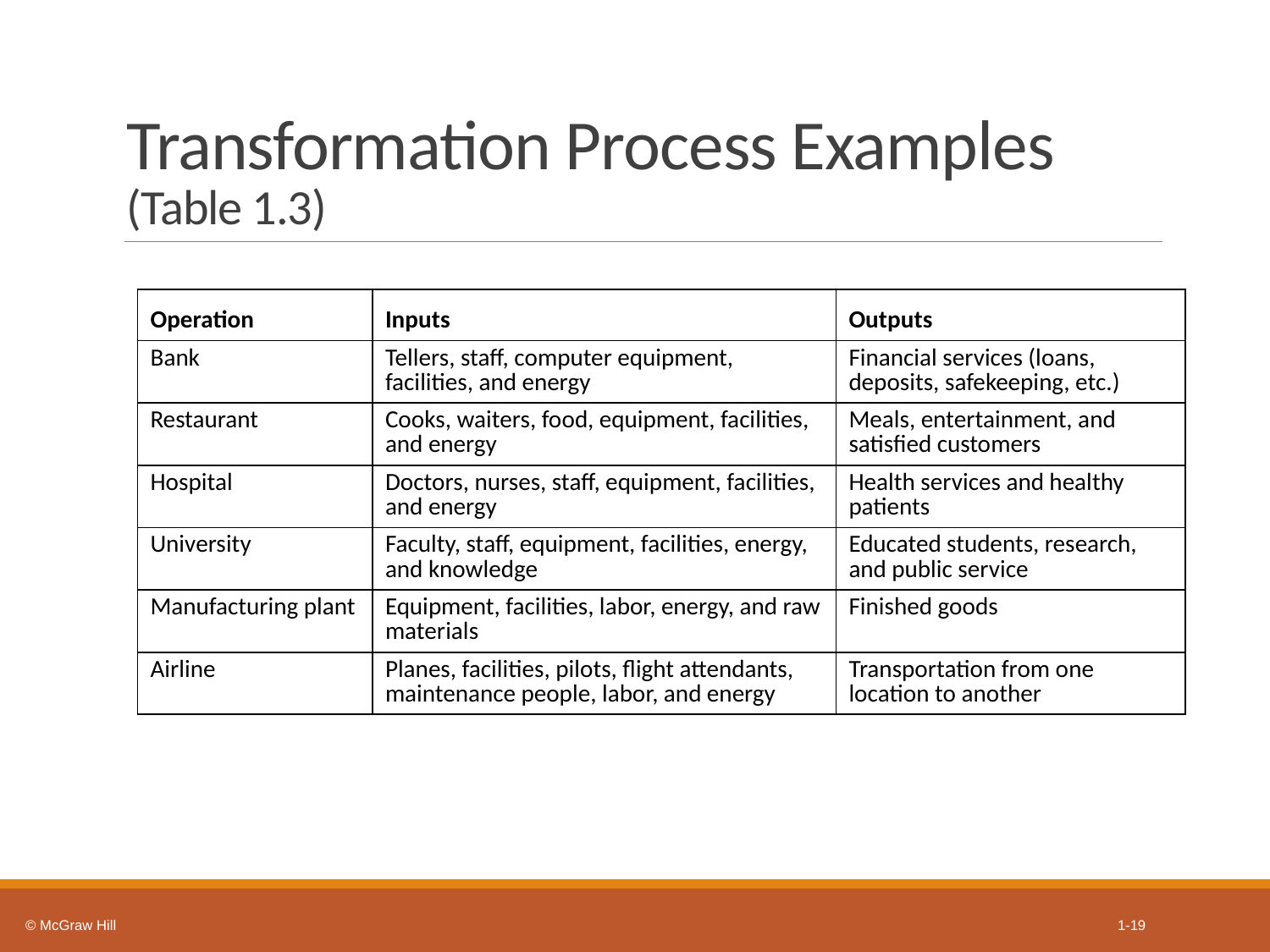

# Transformation Process Examples (Table 1.3)
| Operation | Inputs | Outputs |
| --- | --- | --- |
| Bank | Tellers, staff, computer equipment, facilities, and energy | Financial services (loans, deposits, safekeeping, etc.) |
| Restaurant | Cooks, waiters, food, equipment, facilities, and energy | Meals, entertainment, and satisfied customers |
| Hospital | Doctors, nurses, staff, equipment, facilities, and energy | Health services and healthy patients |
| University | Faculty, staff, equipment, facilities, energy, and knowledge | Educated students, research, and public service |
| Manufacturing plant | Equipment, facilities, labor, energy, and raw materials | Finished goods |
| Airline | Planes, facilities, pilots, flight attendants, maintenance people, labor, and energy | Transportation from one location to another |